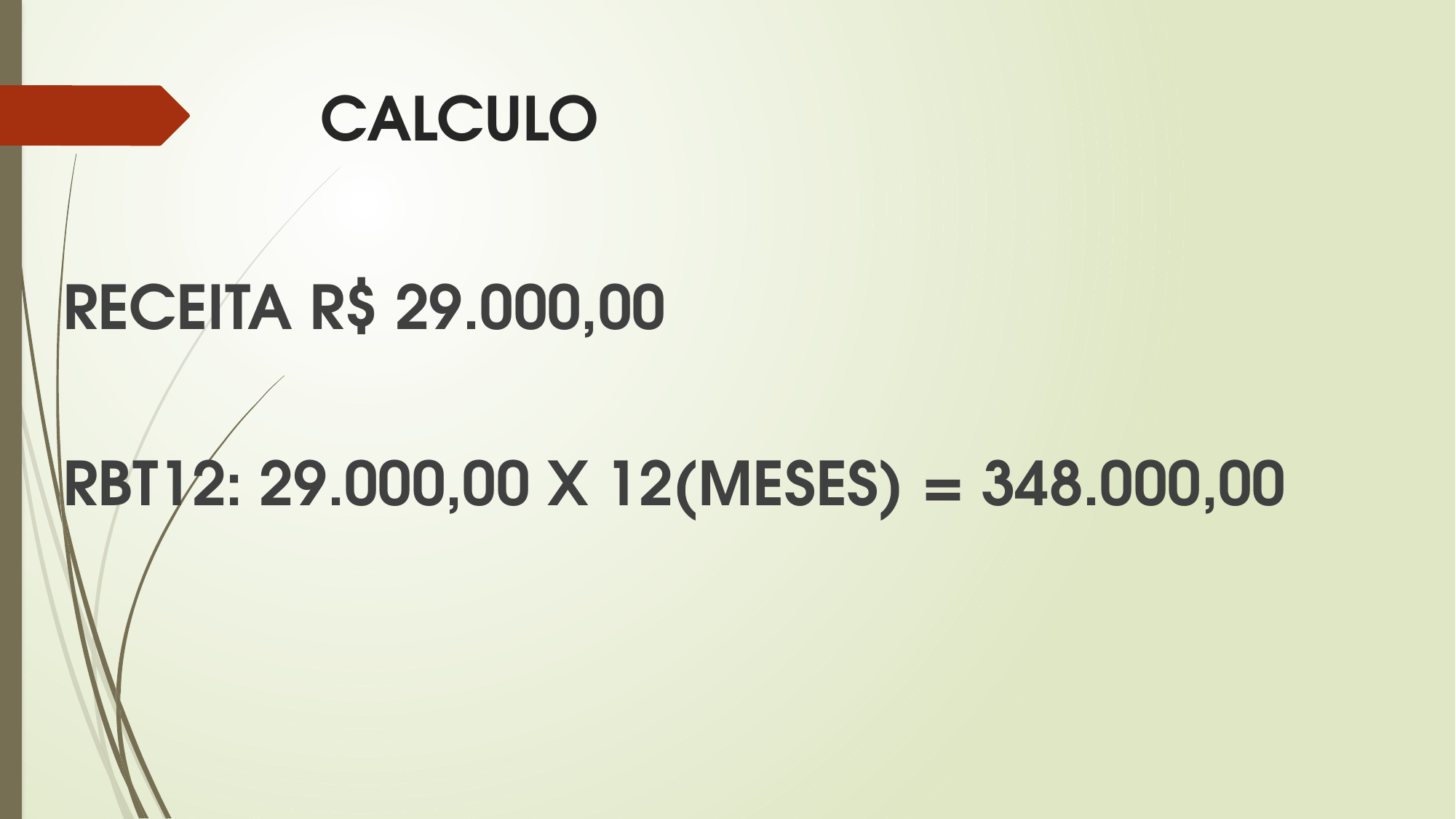

# CALCULO

RECEITA R$ 29.000,00

RBT12: 29.000,00 X 12(MESES) = 348.000,00